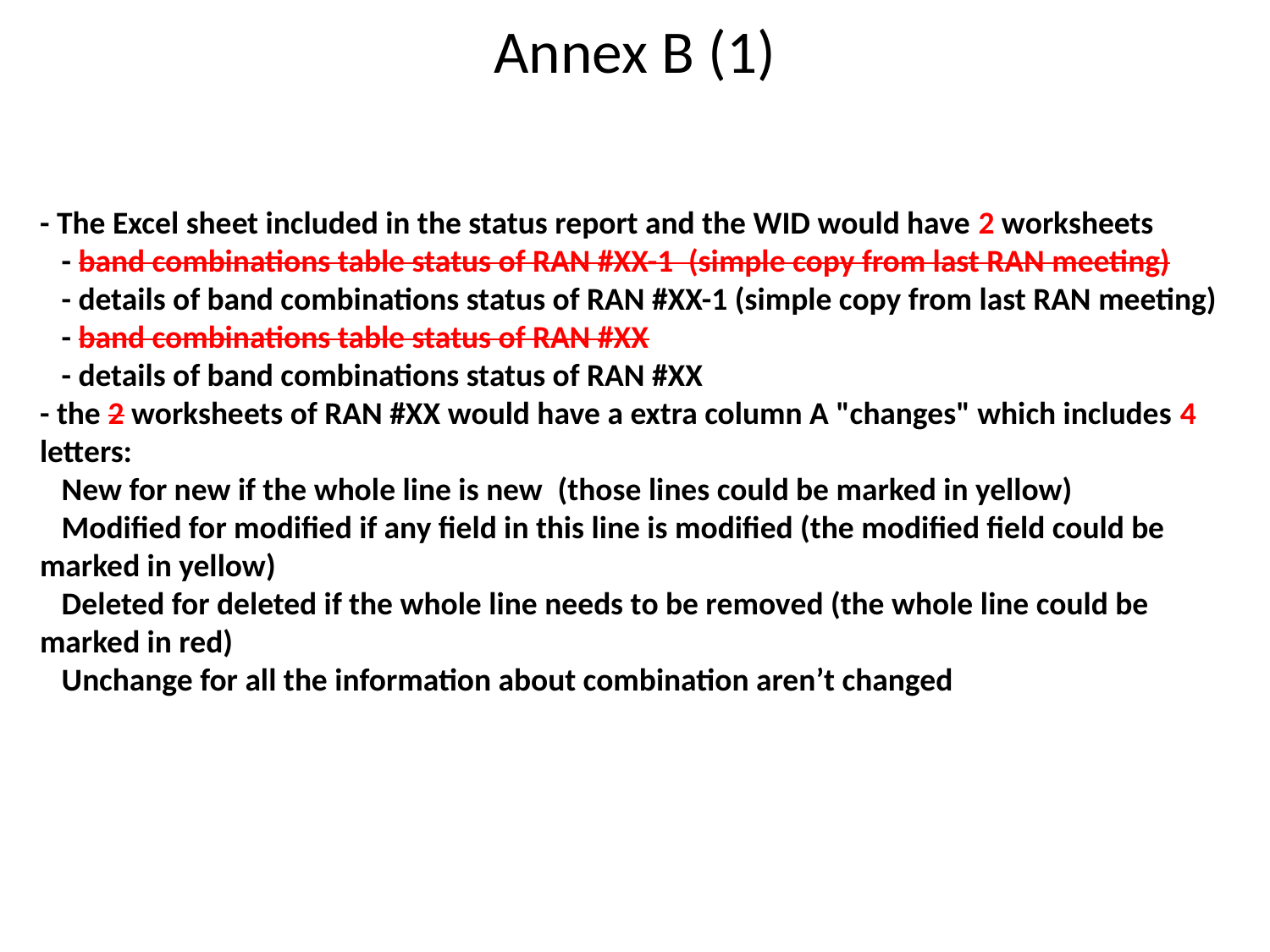

# Annex B (1)
- The Excel sheet included in the status report and the WID would have 2 worksheets
   - band combinations table status of RAN #XX-1  (simple copy from last RAN meeting)
   - details of band combinations status of RAN #XX-1 (simple copy from last RAN meeting)
   - band combinations table status of RAN #XX
   - details of band combinations status of RAN #XX
- the 2 worksheets of RAN #XX would have a extra column A "changes" which includes 4 letters:
   New for new if the whole line is new  (those lines could be marked in yellow)
   Modified for modified if any field in this line is modified (the modified field could be marked in yellow)
   Deleted for deleted if the whole line needs to be removed (the whole line could be marked in red)
   Unchange for all the information about combination aren’t changed